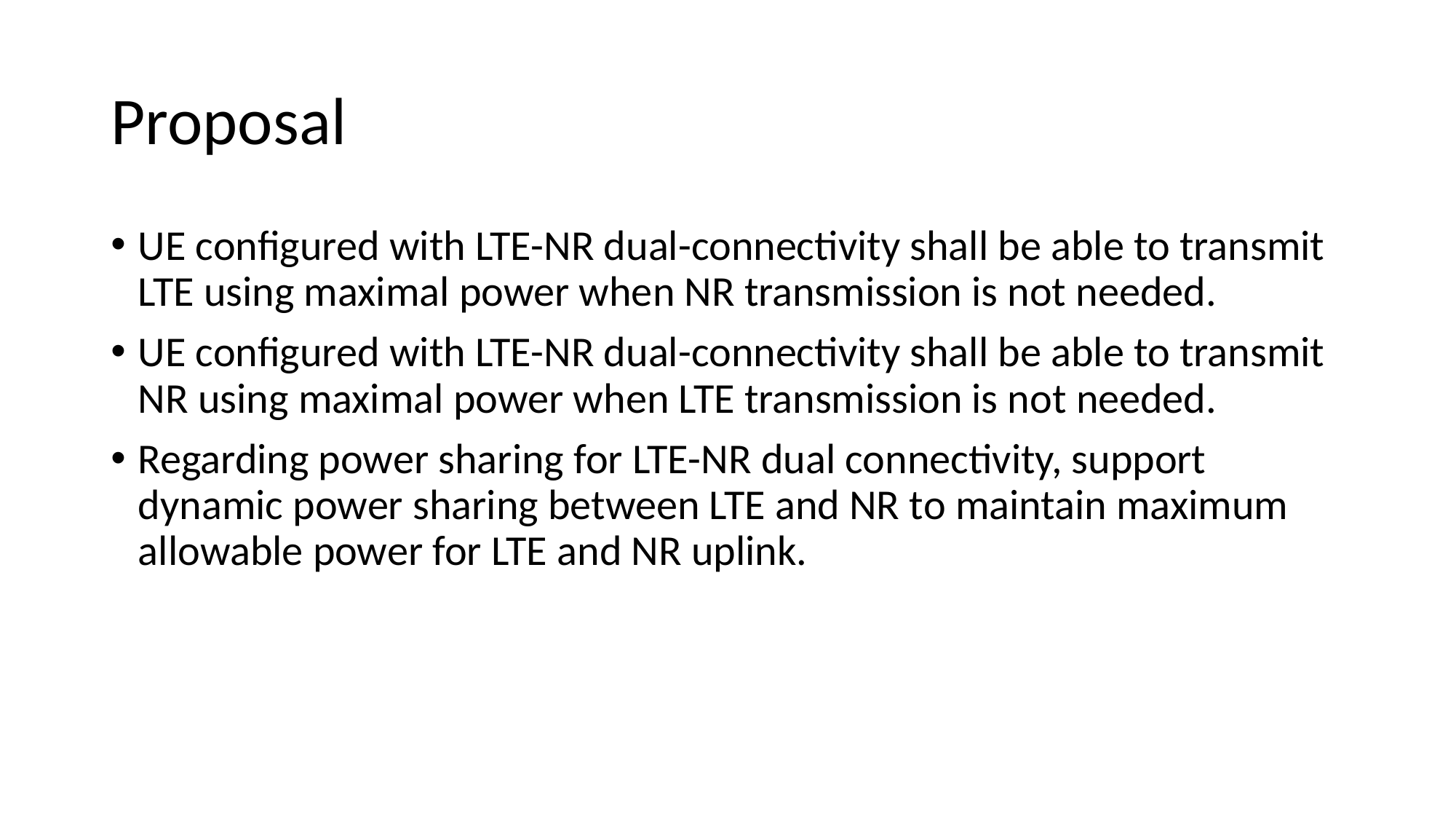

# Proposal
UE configured with LTE-NR dual-connectivity shall be able to transmit LTE using maximal power when NR transmission is not needed.
UE configured with LTE-NR dual-connectivity shall be able to transmit NR using maximal power when LTE transmission is not needed.
Regarding power sharing for LTE-NR dual connectivity, support dynamic power sharing between LTE and NR to maintain maximum allowable power for LTE and NR uplink.